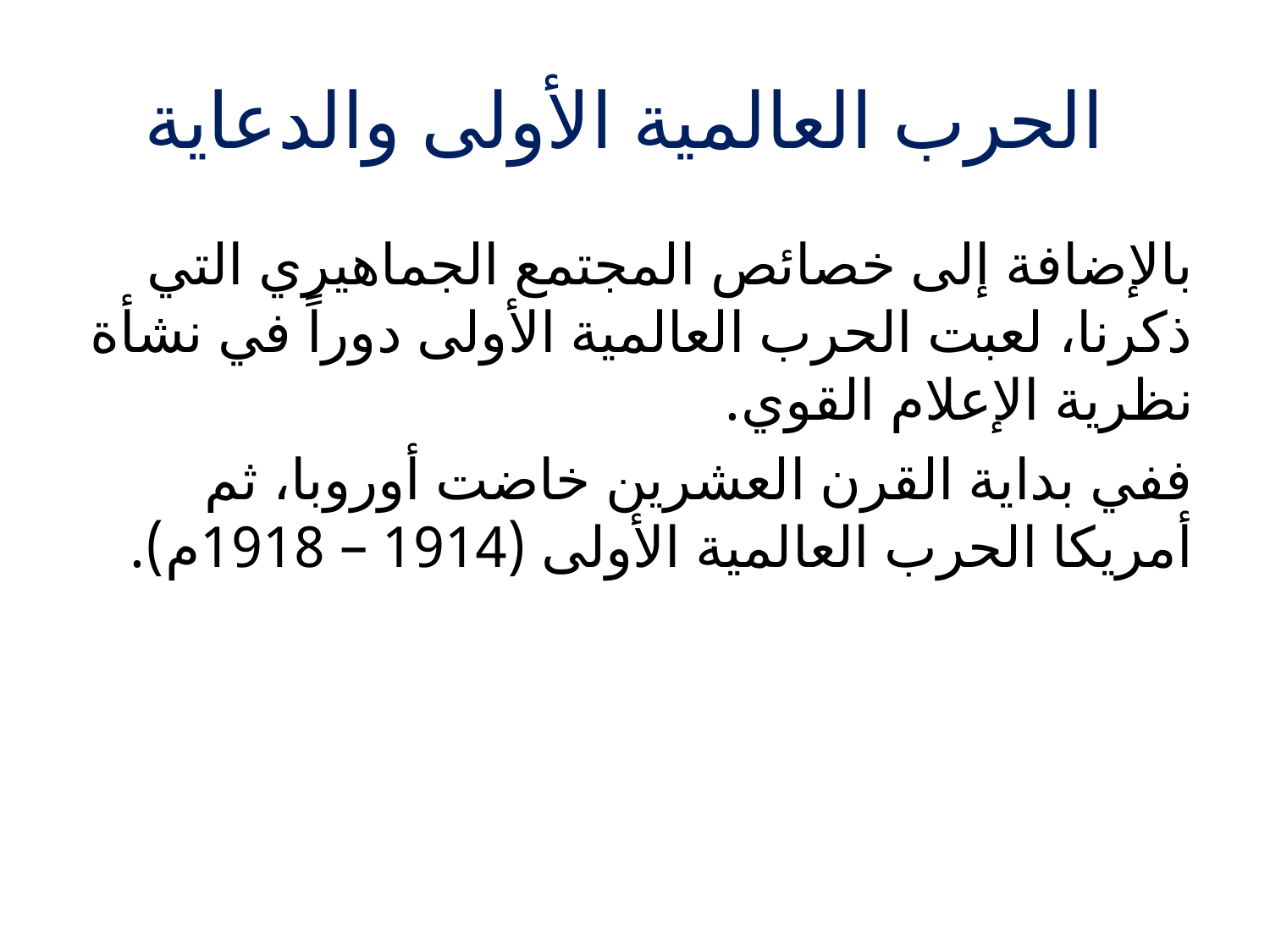

# الحرب العالمية الأولى والدعاية
بالإضافة إلى خصائص المجتمع الجماهيري التي ذكرنا، لعبت الحرب العالمية الأولى دوراً في نشأة نظرية الإعلام القوي.
ففي بداية القرن العشرين خاضت أوروبا، ثم أمريكا الحرب العالمية الأولى (1914 – 1918م).